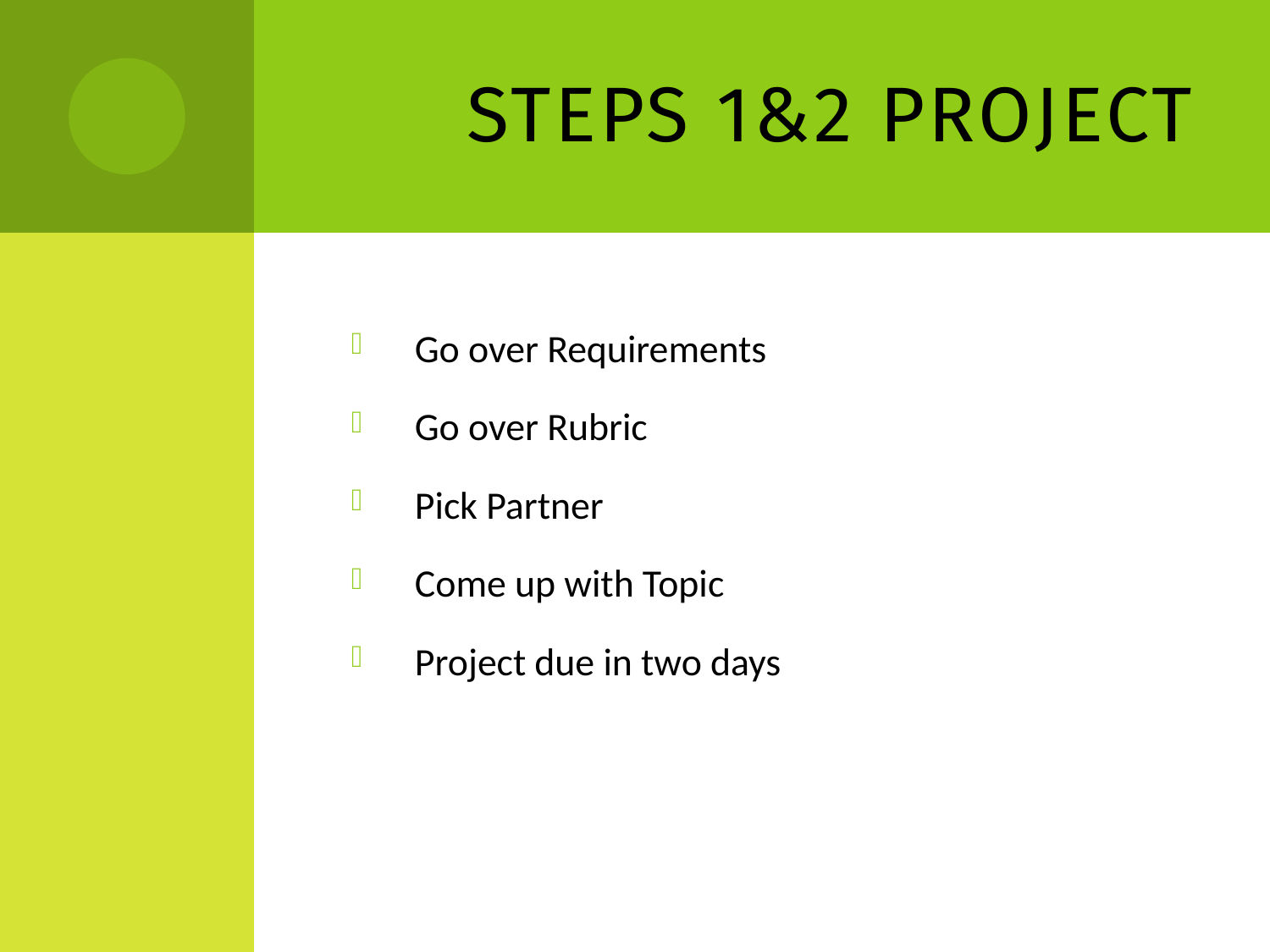

# Steps 1&2 Project
Go over Requirements
Go over Rubric
Pick Partner
Come up with Topic
Project due in two days